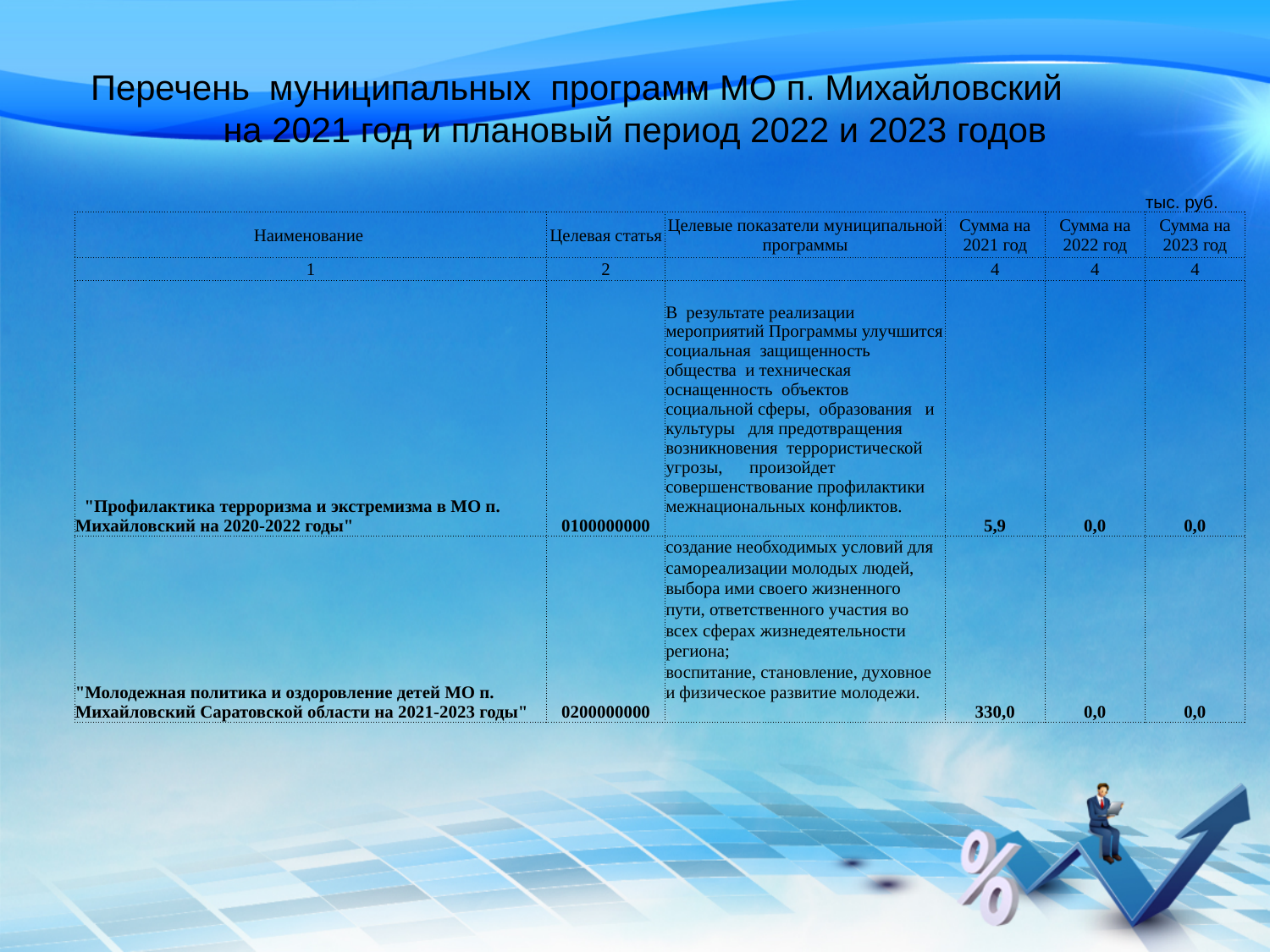

# Перечень  муниципальных  программ МО п. Михайловский             на 2021 год и плановый период 2022 и 2023 годов
|  |  |  |  |  |  |
| --- | --- | --- | --- | --- | --- |
|  |  |  |  |  | тыс. руб. |
| Наименование | Целевая статья | Целевые показатели муниципальной программы | Сумма на 2021 год | Сумма на 2022 год | Сумма на 2023 год |
| 1 | 2 |  | 4 | 4 | 4 |
| "Профилактика терроризма и экстремизма в МО п. Михайловский на 2020-2022 годы" | 0100000000 | В результате реализации мероприятий Программы улучшится социальная защищенность общества и техническая оснащенность объектов социальной сферы, образования и культуры для предотвращения возникновения террористической угрозы, произойдет совершенствование профилактики межнациональных конфликтов. | 5,9 | 0,0 | 0,0 |
| "Молодежная политика и оздоровление детей МО п. Михайловский Саратовской области на 2021-2023 годы" | 0200000000 | создание необходимых условий для самореализации молодых людей, выбора ими своего жизненного пути, ответственного участия во всех сферах жизнедеятельности региона; воспитание, становление, духовное и физическое развитие молодежи. | 330,0 | 0,0 | 0,0 |